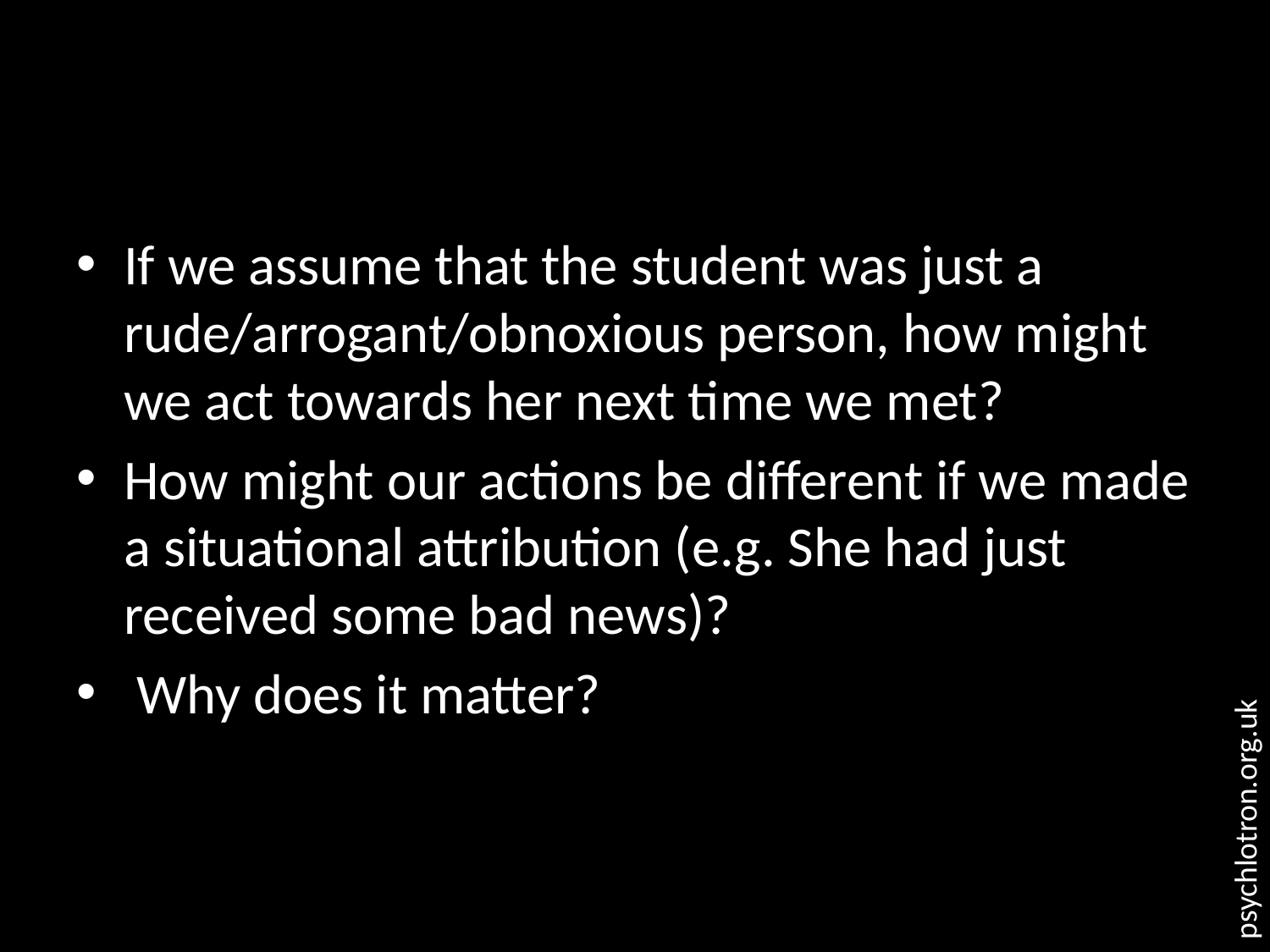

#
If we assume that the student was just a rude/arrogant/obnoxious person, how might we act towards her next time we met?
How might our actions be different if we made a situational attribution (e.g. She had just received some bad news)?
 Why does it matter?